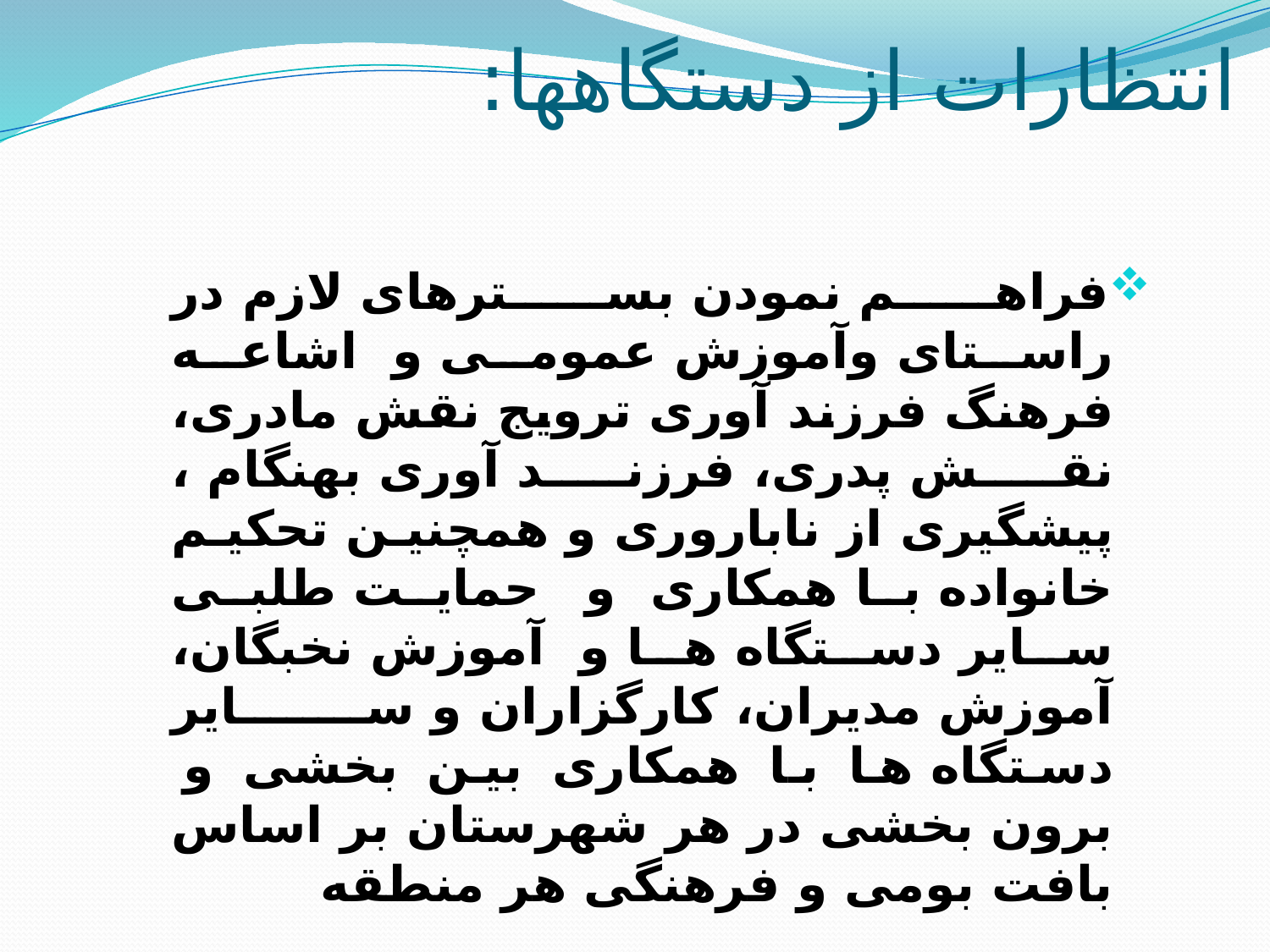

# انتظارات از دستگاهها:
فراهم نمودن بسترهای لازم در راستای وآموزش عمومی و  اشاعه فرهنگ فرزند آوری ترویج نقش مادری، نقش پدری، فرزند آوری بهنگام ، پیشگیری از ناباروری و همچنین تحکیم خانواده با همکاری  و حمایت طلبی سایر دستگاه ها و  آموزش نخبگان، آموزش مدیران، کارگزاران و سایر دستگاه ها با همکاری بین بخشی و برون بخشی در هر شهرستان بر اساس بافت بومی و فرهنگی هر منطقه